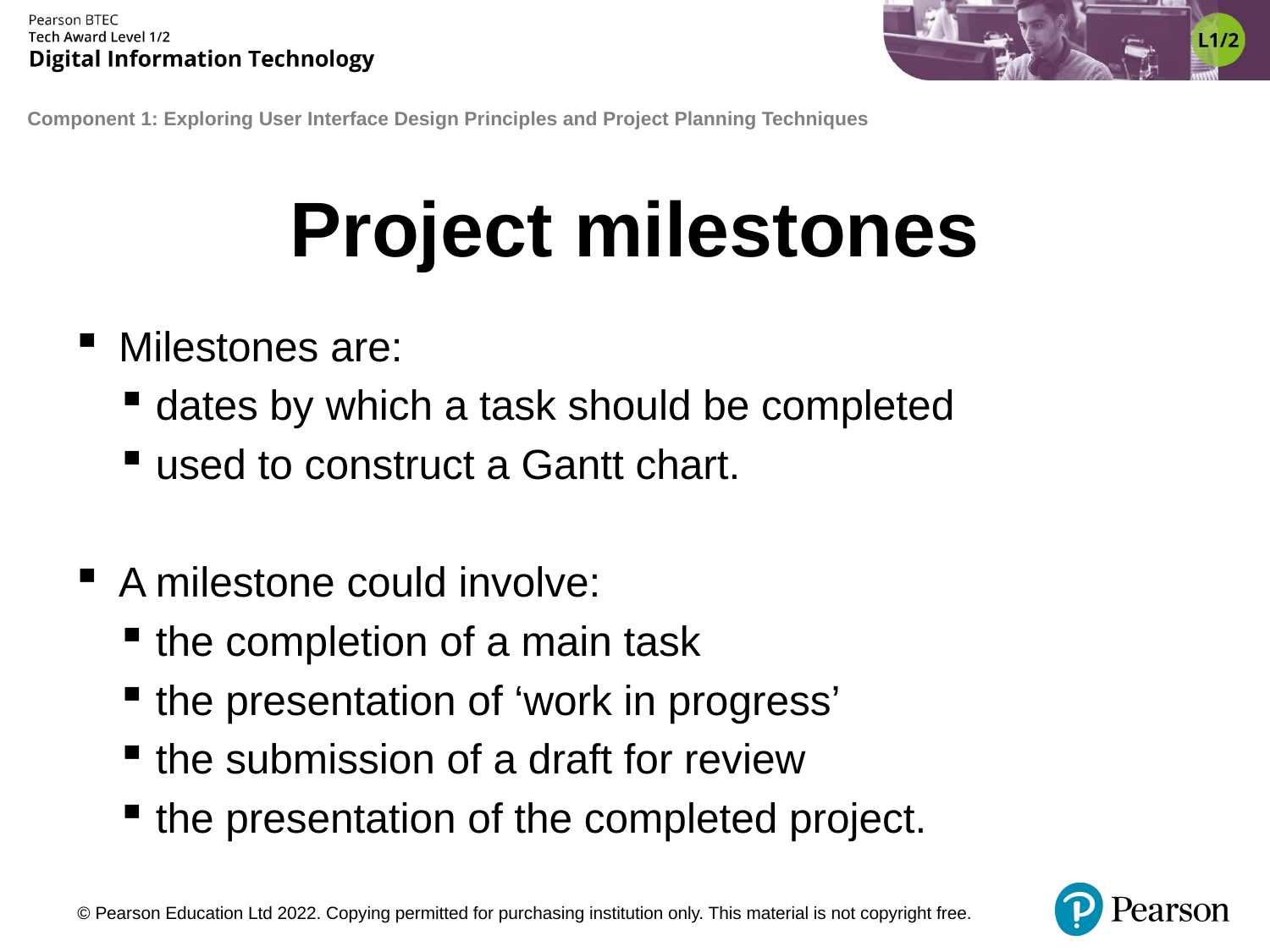

# Project milestones
Milestones are:
dates by which a task should be completed
used to construct a Gantt chart.

A milestone could involve:
the completion of a main task
the presentation of ‘work in progress’
the submission of a draft for review
the presentation of the completed project.